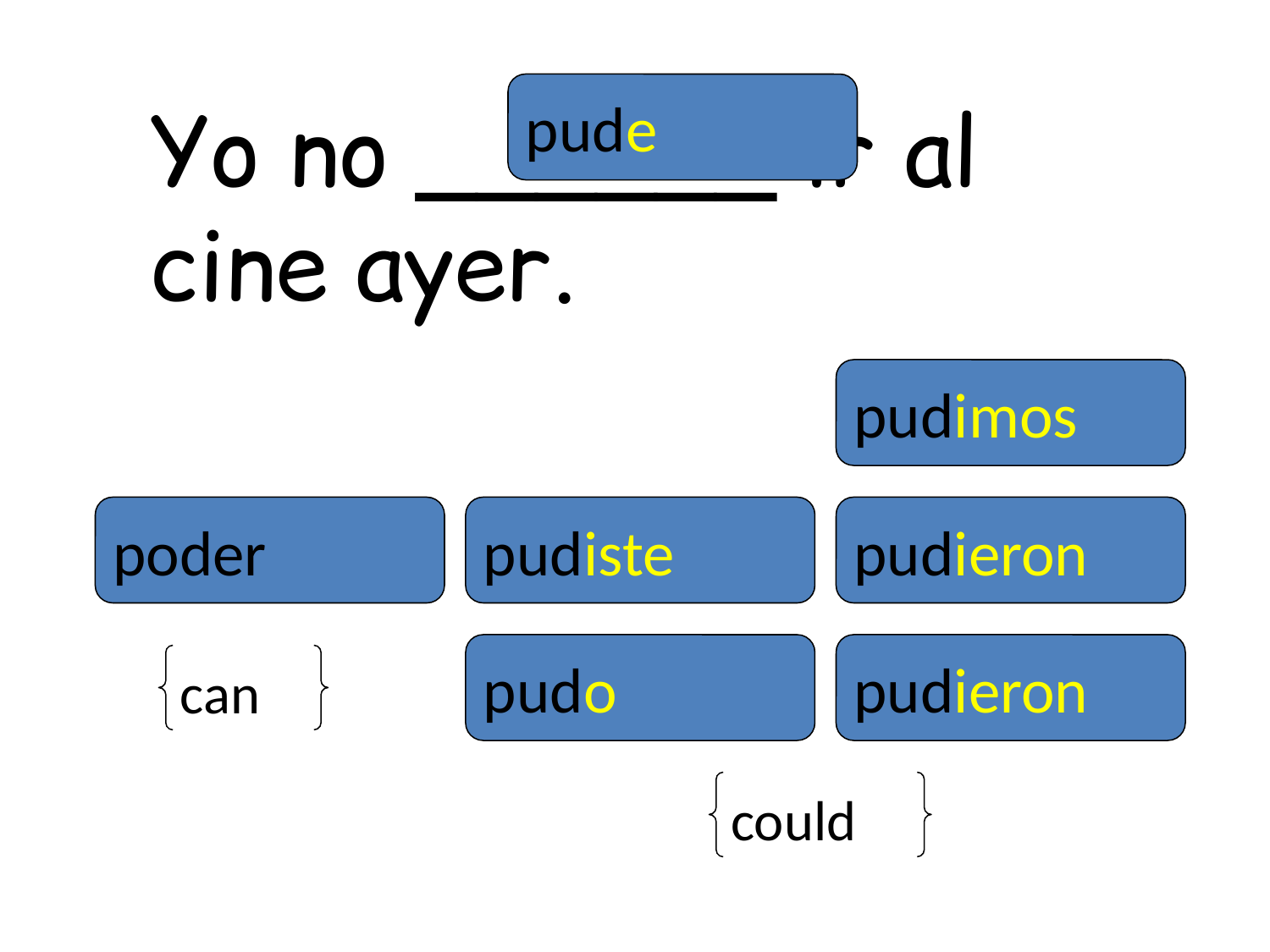

pude
Yo no ______ ir al cine ayer.
pudimos
poder
pudiste
pudieron
pudo
pudieron
can
could